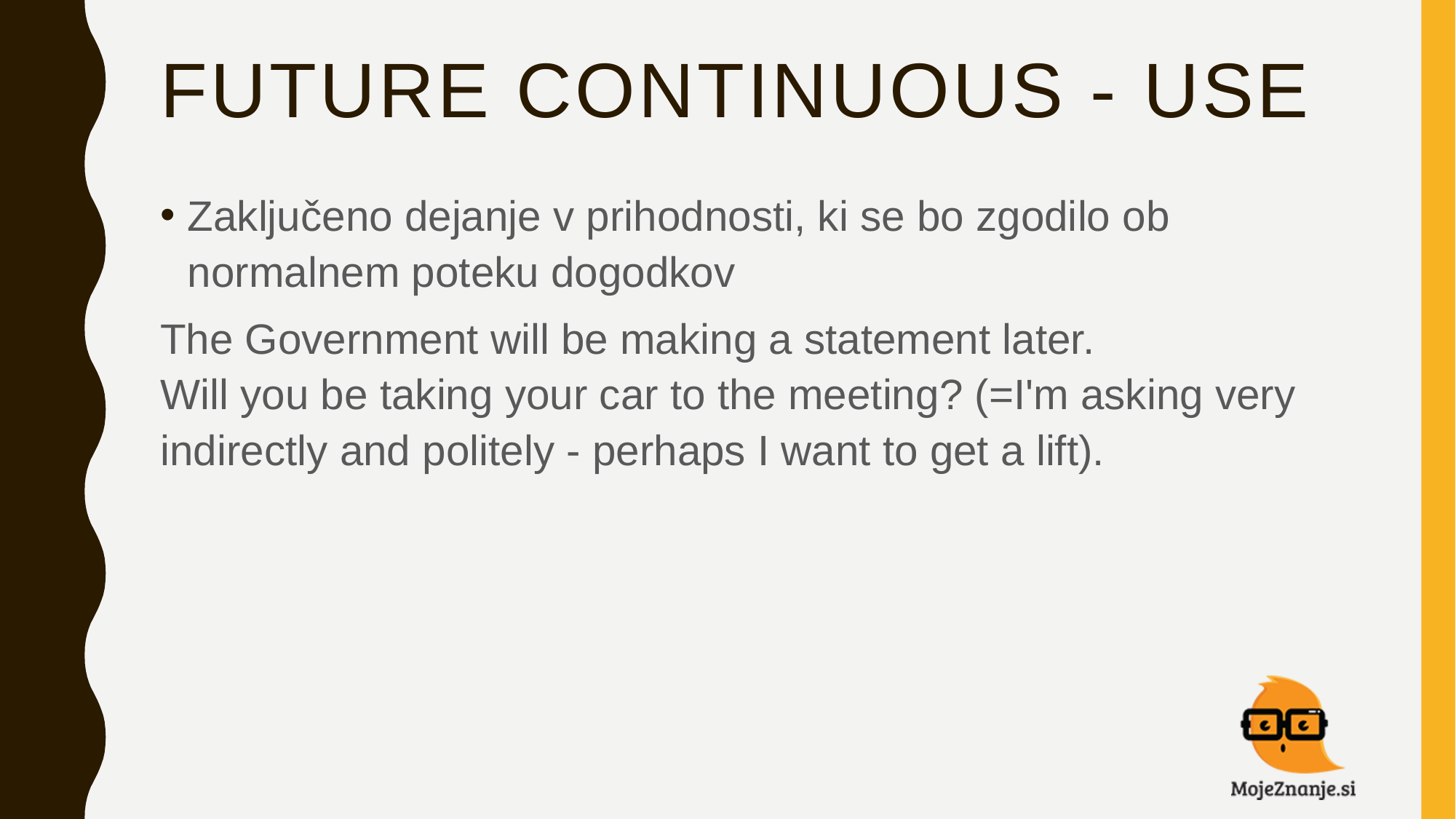

# FUTURE CONTINUOUS - USE
Zaključeno dejanje v prihodnosti, ki se bo zgodilo ob normalnem poteku dogodkov
The Government will be making a statement later.
Will you be taking your car to the meeting? (=I'm asking very indirectly and politely - perhaps I want to get a lift).